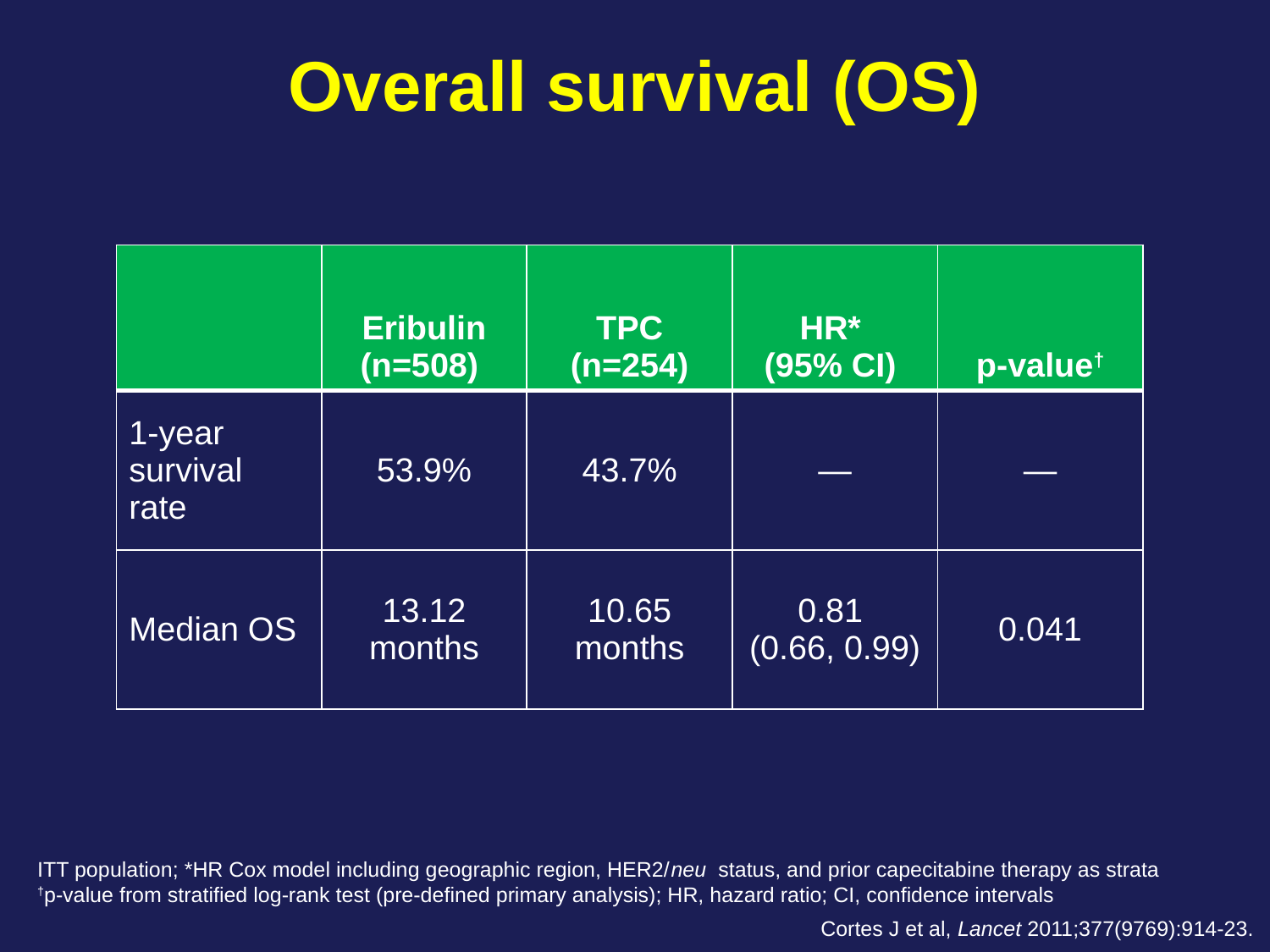

Overall survival (OS)
|  | Eribulin (n=508) | TPC (n=254) | HR\* (95% CI) | p-value† |
| --- | --- | --- | --- | --- |
| 1-year survival rate | 53.9% | 43.7% | — | — |
| Median OS | 13.12 months | 10.65 months | 0.81 (0.66, 0.99) | 0.041 |
ITT population; *HR Cox model including geographic region, HER2/neu  status, and prior capecitabine therapy as strata
†p-value from stratified log-rank test (pre-defined primary analysis); HR, hazard ratio; CI, confidence intervals
Cortes J et al, Lancet 2011;377(9769):914-23.